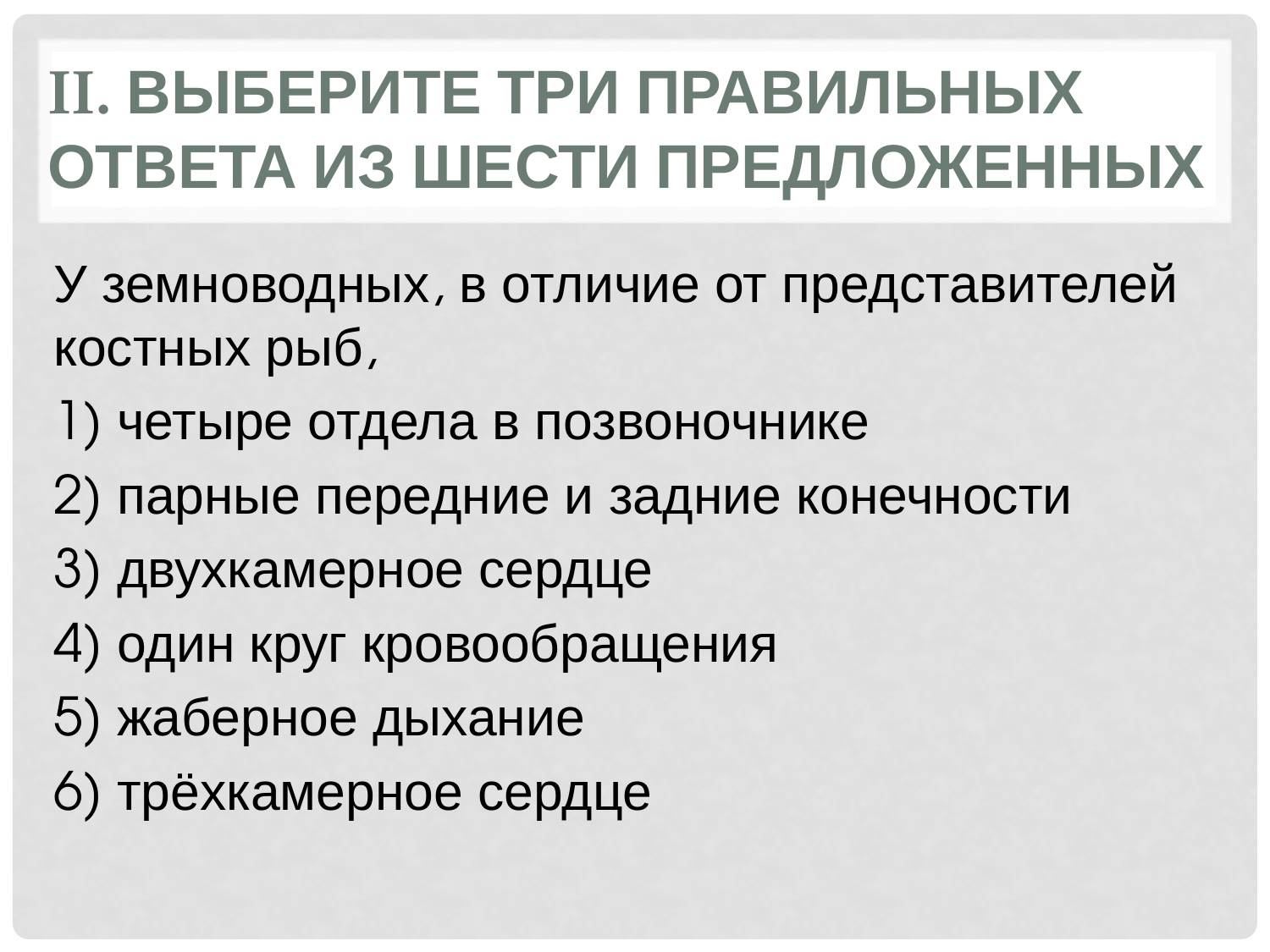

# II. Выберите три правильных ответа из шести предложенных
У земноводных, в отличие от представителей костных рыб,
1) четыре отдела в позвоночнике
2) парные передние и задние конечности
3) двухкамерное сердце
4) один круг кровообращения
5) жаберное дыхание
6) трёхкамерное сердце